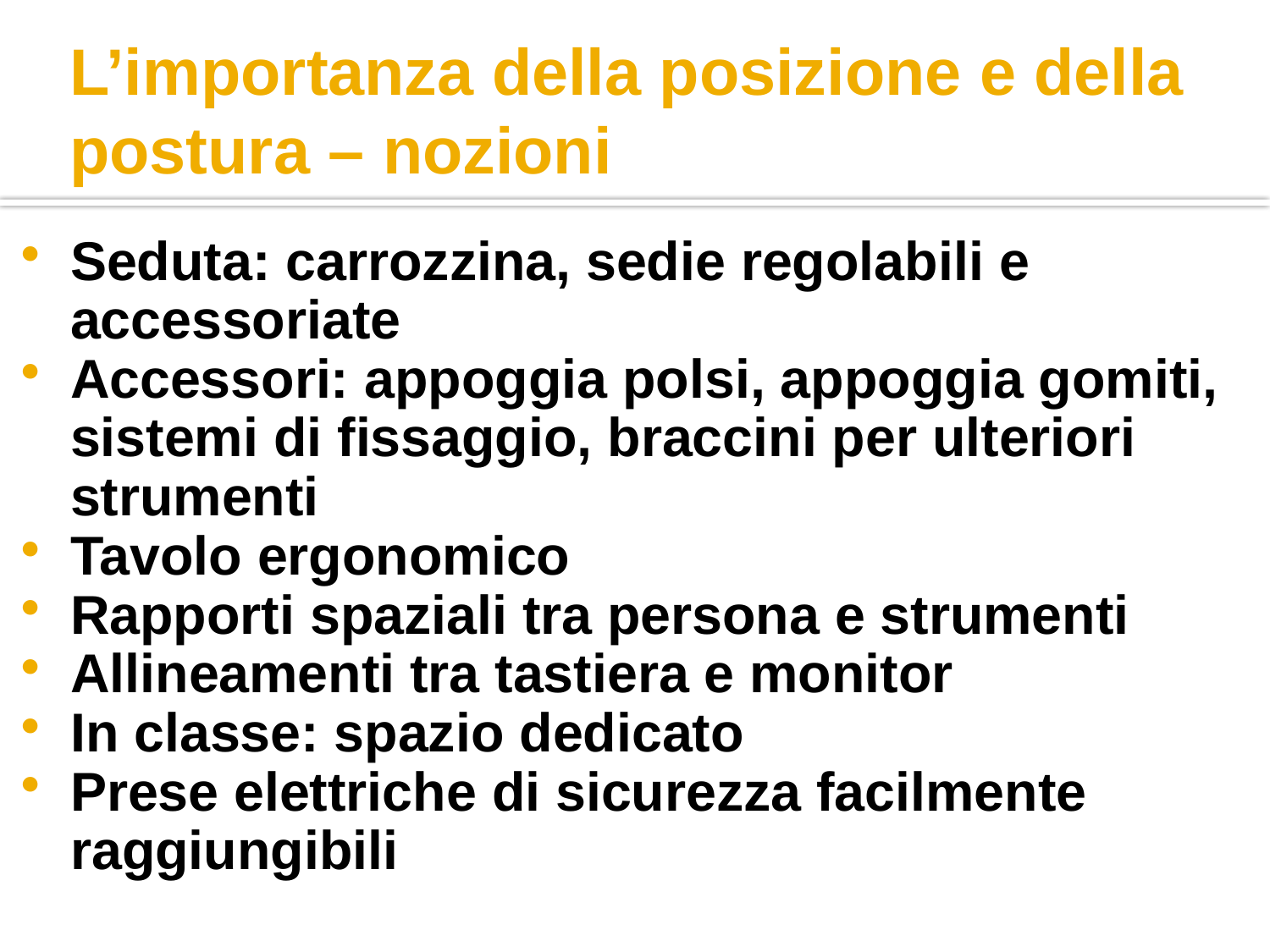

# L’importanza della posizione e della postura – nozioni
Seduta: carrozzina, sedie regolabili e accessoriate
Accessori: appoggia polsi, appoggia gomiti, sistemi di fissaggio, braccini per ulteriori strumenti
Tavolo ergonomico
Rapporti spaziali tra persona e strumenti
Allineamenti tra tastiera e monitor
In classe: spazio dedicato
Prese elettriche di sicurezza facilmente raggiungibili